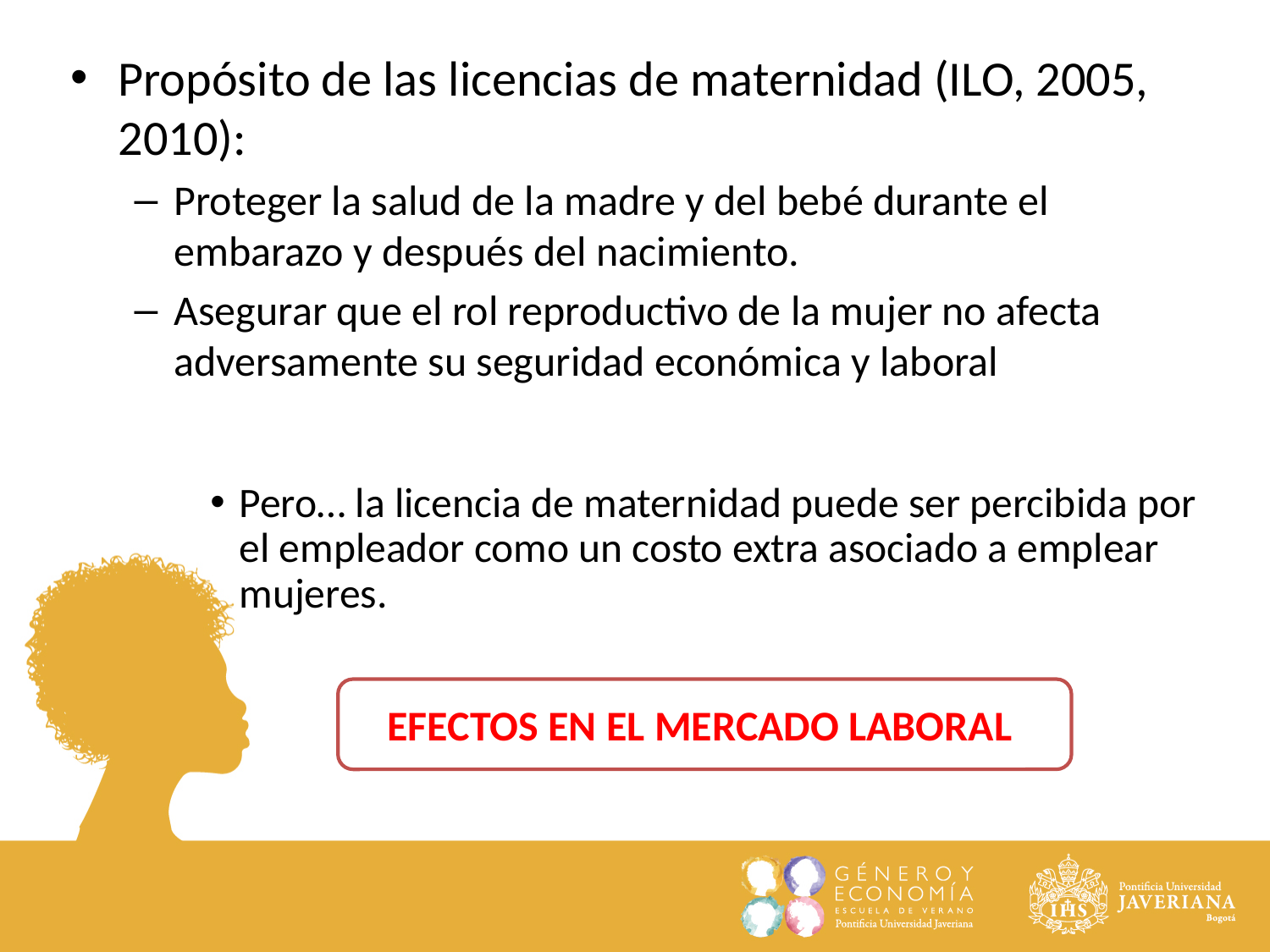

Propósito de las licencias de maternidad (ILO, 2005, 2010):
Proteger la salud de la madre y del bebé durante el embarazo y después del nacimiento.
Asegurar que el rol reproductivo de la mujer no afecta adversamente su seguridad económica y laboral

Pero… la licencia de maternidad puede ser percibida por el empleador como un costo extra asociado a emplear mujeres.

EFECTOS EN EL MERCADO LABORAL